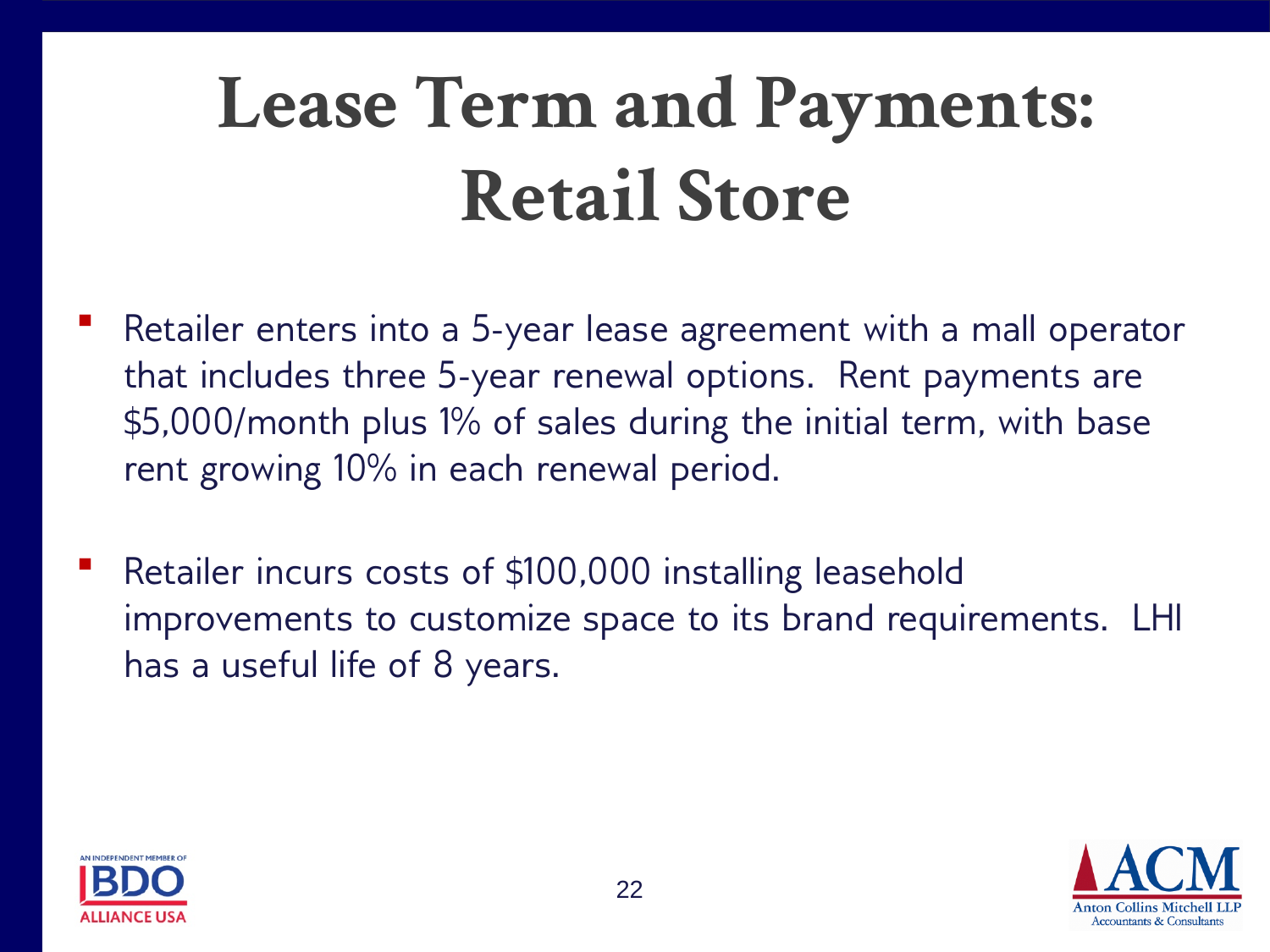

# Lease Term and Payments: Retail Store
Retailer enters into a 5-year lease agreement with a mall operator that includes three 5-year renewal options.  Rent payments are $5,000/month plus 1% of sales during the initial term, with base rent growing 10% in each renewal period.

Retailer incurs costs of $100,000 installing leasehold improvements to customize space to its brand requirements.  LHI has a useful life of 8 years.

22